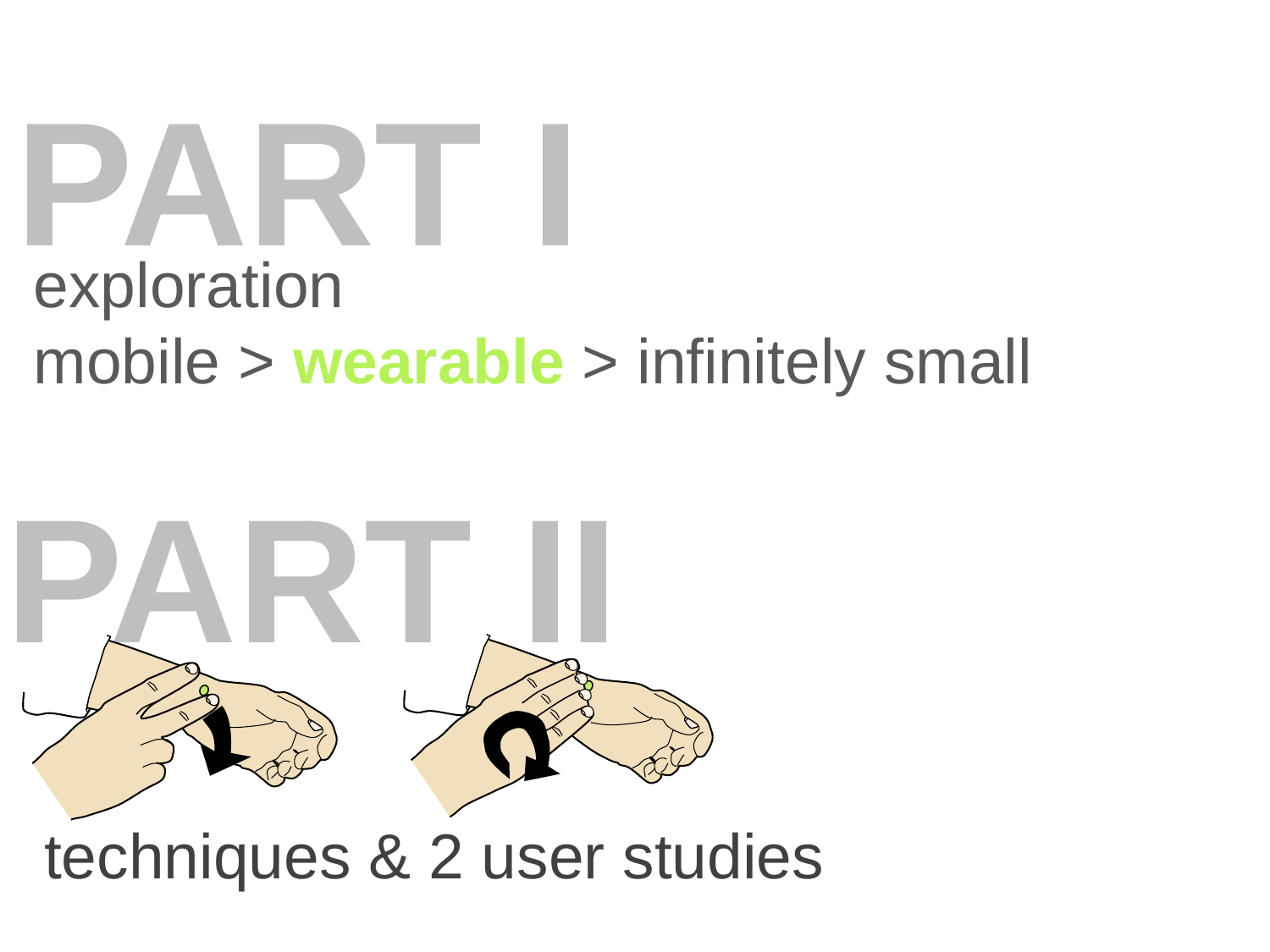

PART I
exploration
mobile > wearable > infinitely small
PART II

techniques & 2 user studies